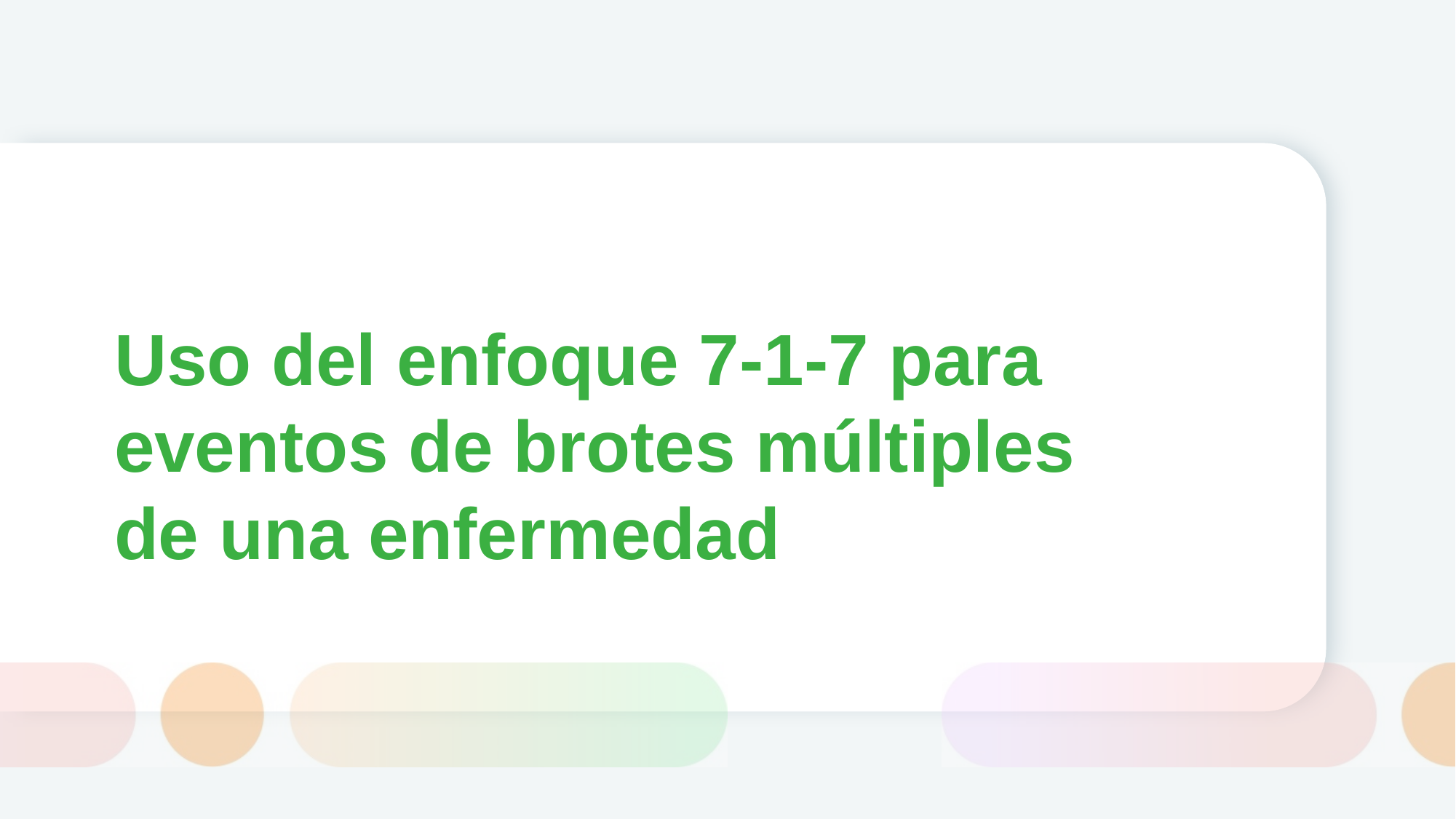

# Uso del enfoque 7-1-7 para eventos de brotes múltiples de una enfermedad